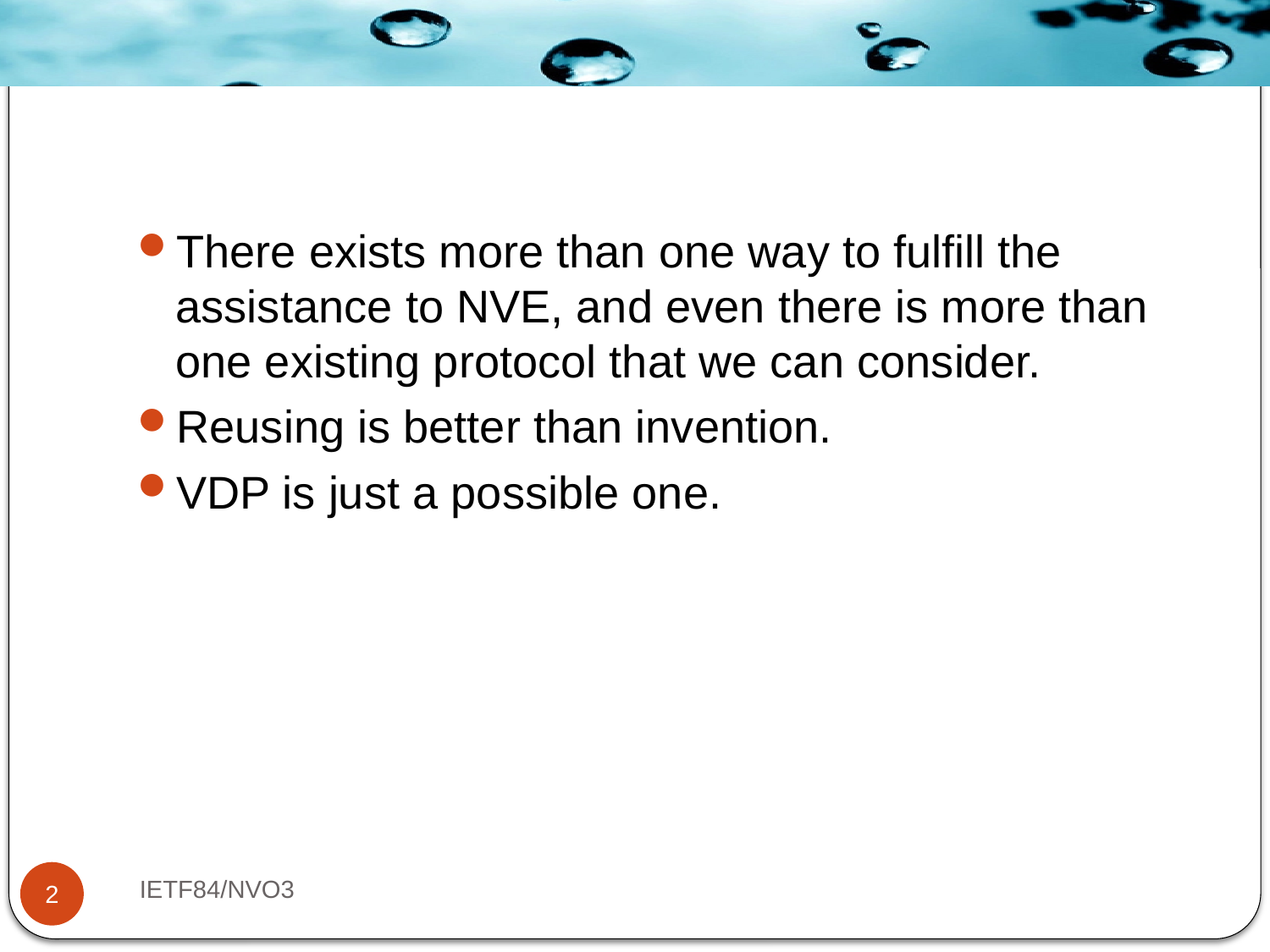

#
There exists more than one way to fulfill the assistance to NVE, and even there is more than one existing protocol that we can consider.
Reusing is better than invention.
VDP is just a possible one.

IETF84/NVO3
2